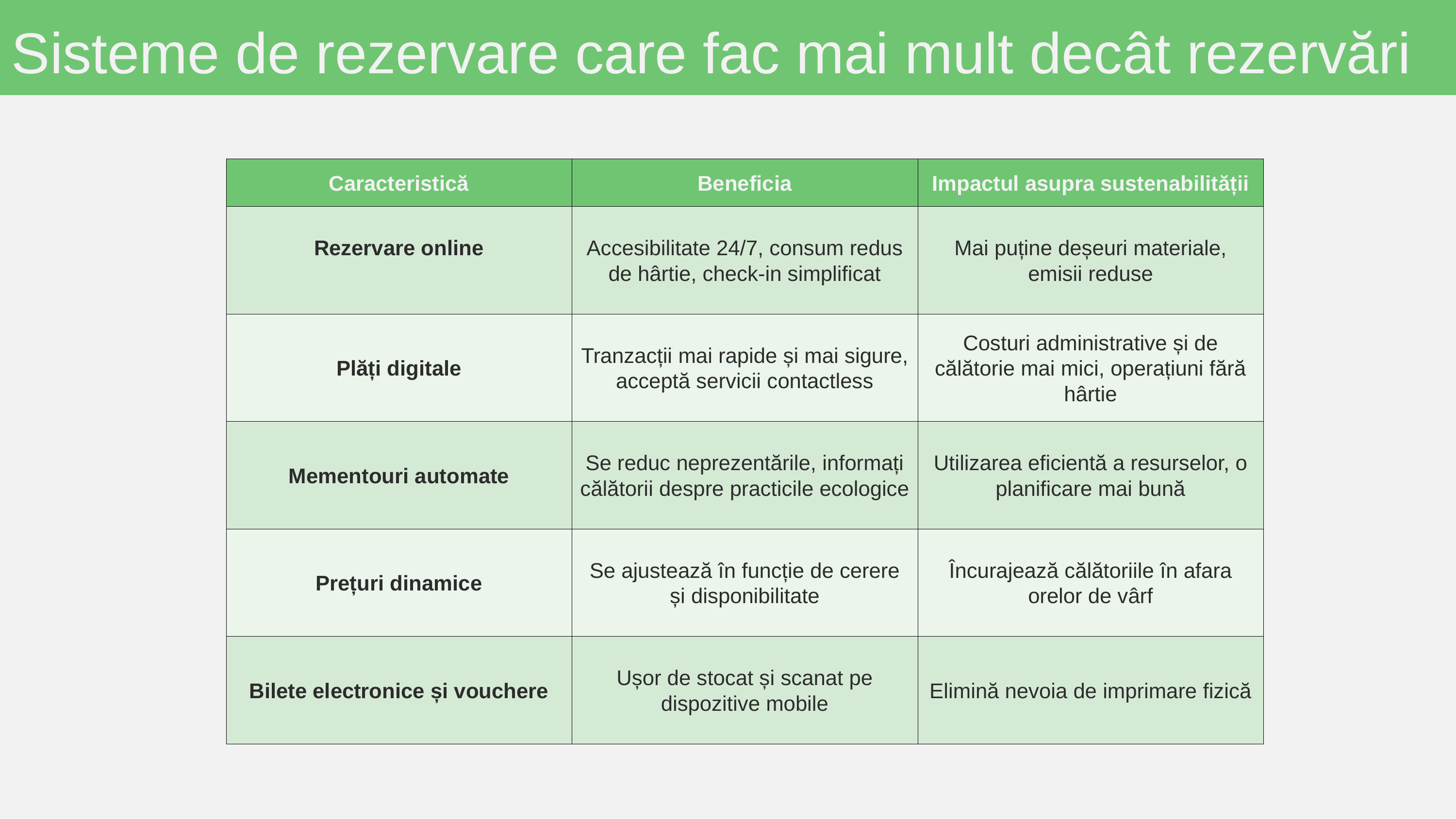

Sisteme de rezervare care fac mai mult decât rezervări
| Caracteristică | Beneficia | Impactul asupra sustenabilității |
| --- | --- | --- |
| Rezervare online | Accesibilitate 24/7, consum redus de hârtie, check-in simplificat | Mai puține deșeuri materiale, emisii reduse |
| Plăți digitale | Tranzacții mai rapide și mai sigure, acceptă servicii contactless | Costuri administrative și de călătorie mai mici, operațiuni fără hârtie |
| Mementouri automate | Se reduc neprezentările, informați călătorii despre practicile ecologice | Utilizarea eficientă a resurselor, o planificare mai bună |
| Prețuri dinamice | Se ajustează în funcție de cerere și disponibilitate | Încurajează călătoriile în afara orelor de vârf |
| Bilete electronice și vouchere | Ușor de stocat și scanat pe dispozitive mobile | Elimină nevoia de imprimare fizică |